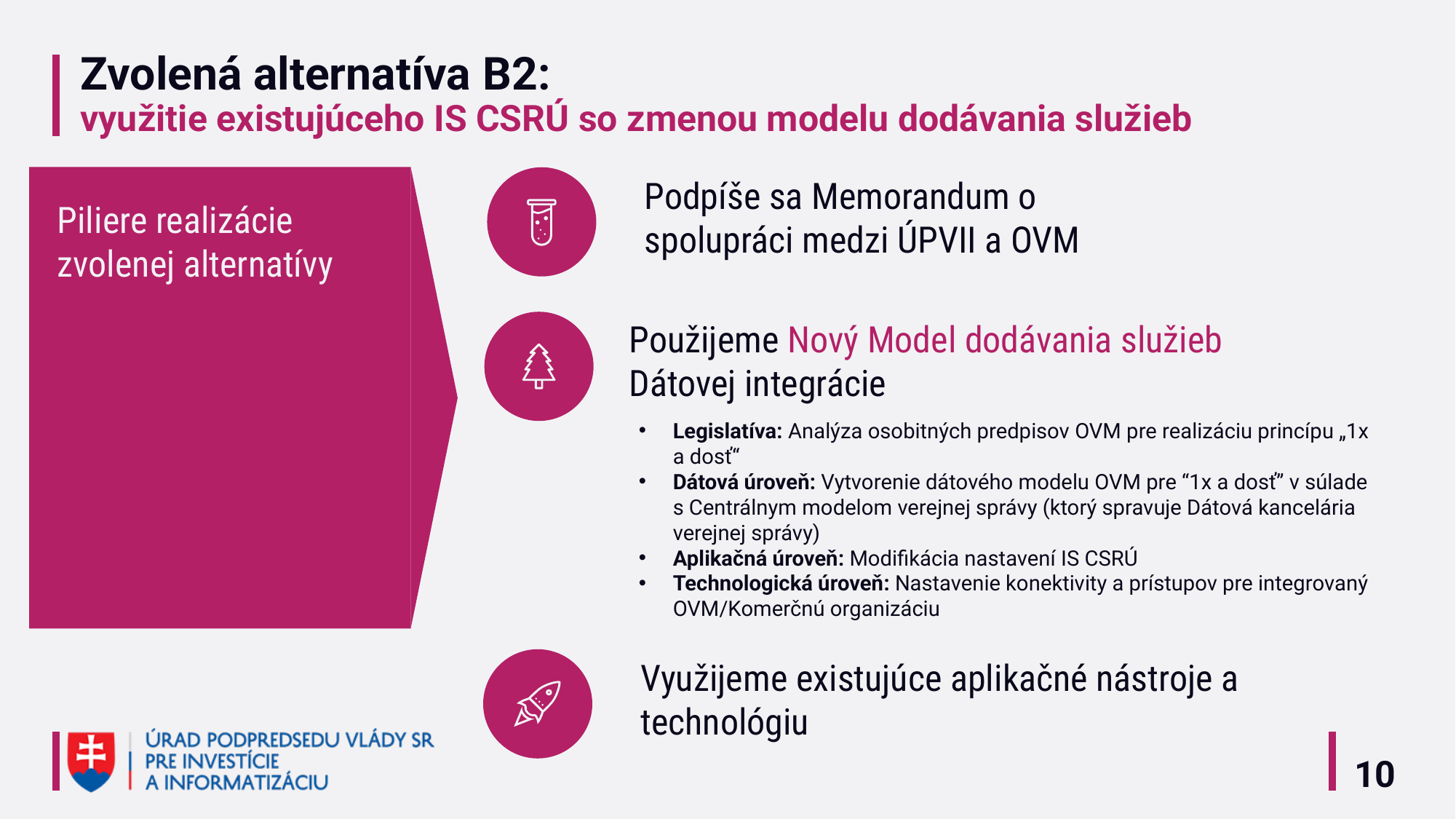

# Zvolená alternatíva B2: využitie existujúceho IS CSRÚ so zmenou modelu dodávania služieb

Piliere realizácie zvolenej alternatívy

Podpíše sa Memorandum o spolupráci medzi ÚPVII a OVM
Použijeme Nový Model dodávania služieb Dátovej integrácie
Legislatíva: Analýza osobitných predpisov OVM pre realizáciu princípu „1x a dosť“
Dátová úroveň: Vytvorenie dátového modelu OVM pre “1x a dosť” v súlade s Centrálnym modelom verejnej správy (ktorý spravuje Dátová kancelária verejnej správy)
Aplikačná úroveň: Modifikácia nastavení IS CSRÚ
Technologická úroveň: Nastavenie konektivity a prístupov pre integrovaný OVM/Komerčnú organizáciu

Využijeme existujúce aplikačné nástroje a technológiu